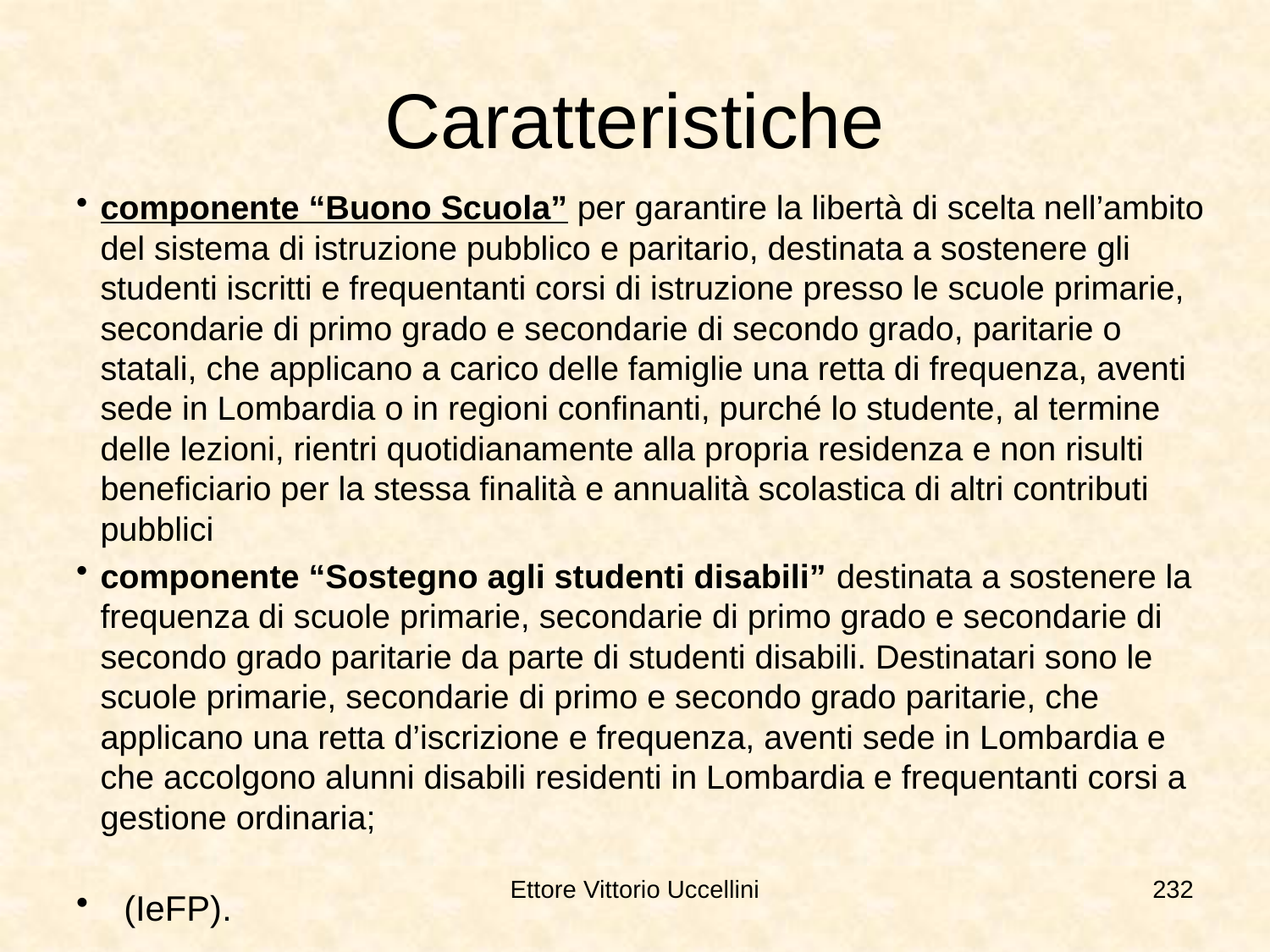

# Caratteristiche
componente “Buono Scuola” per garantire la libertà di scelta nell’ambito del sistema di istruzione pubblico e paritario, destinata a sostenere gli studenti iscritti e frequentanti corsi di istruzione presso le scuole primarie, secondarie di primo grado e secondarie di secondo grado, paritarie o statali, che applicano a carico delle famiglie una retta di frequenza, aventi sede in Lombardia o in regioni confinanti, purché lo studente, al termine delle lezioni, rientri quotidianamente alla propria residenza e non risulti beneficiario per la stessa finalità e annualità scolastica di altri contributi pubblici
componente “Sostegno agli studenti disabili” destinata a sostenere la frequenza di scuole primarie, secondarie di primo grado e secondarie di secondo grado paritarie da parte di studenti disabili. Destinatari sono le scuole primarie, secondarie di primo e secondo grado paritarie, che applicano una retta d’iscrizione e frequenza, aventi sede in Lombardia e che accolgono alunni disabili residenti in Lombardia e frequentanti corsi a gestione ordinaria;
(IeFP).

Ettore Vittorio Uccellini
232